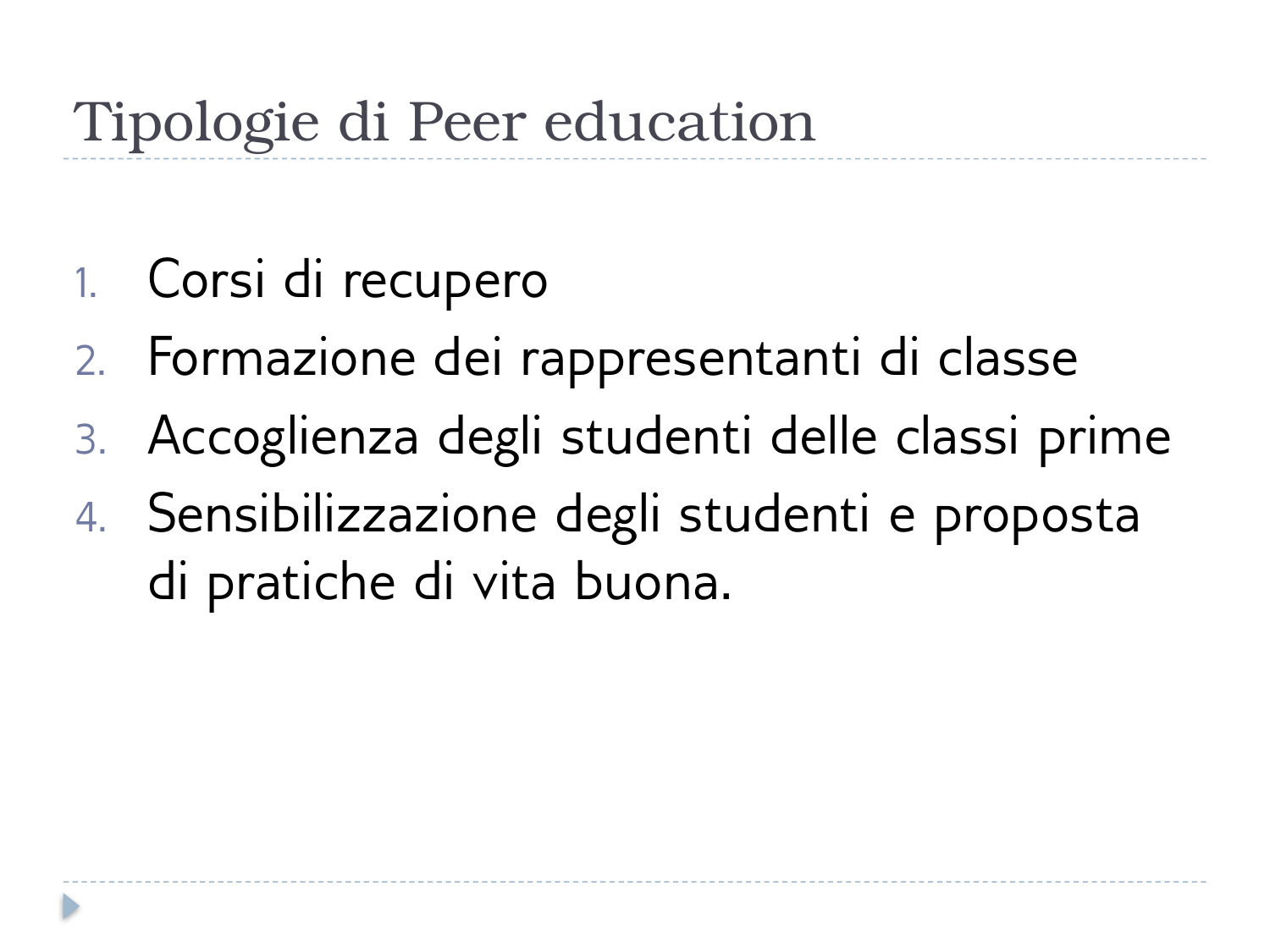

# Tipologie di Peer education

Corsi di recupero
Formazione dei rappresentanti di classe
Accoglienza degli studenti delle classi prime
Sensibilizzazione degli studenti e proposta di pratiche di vita buona.